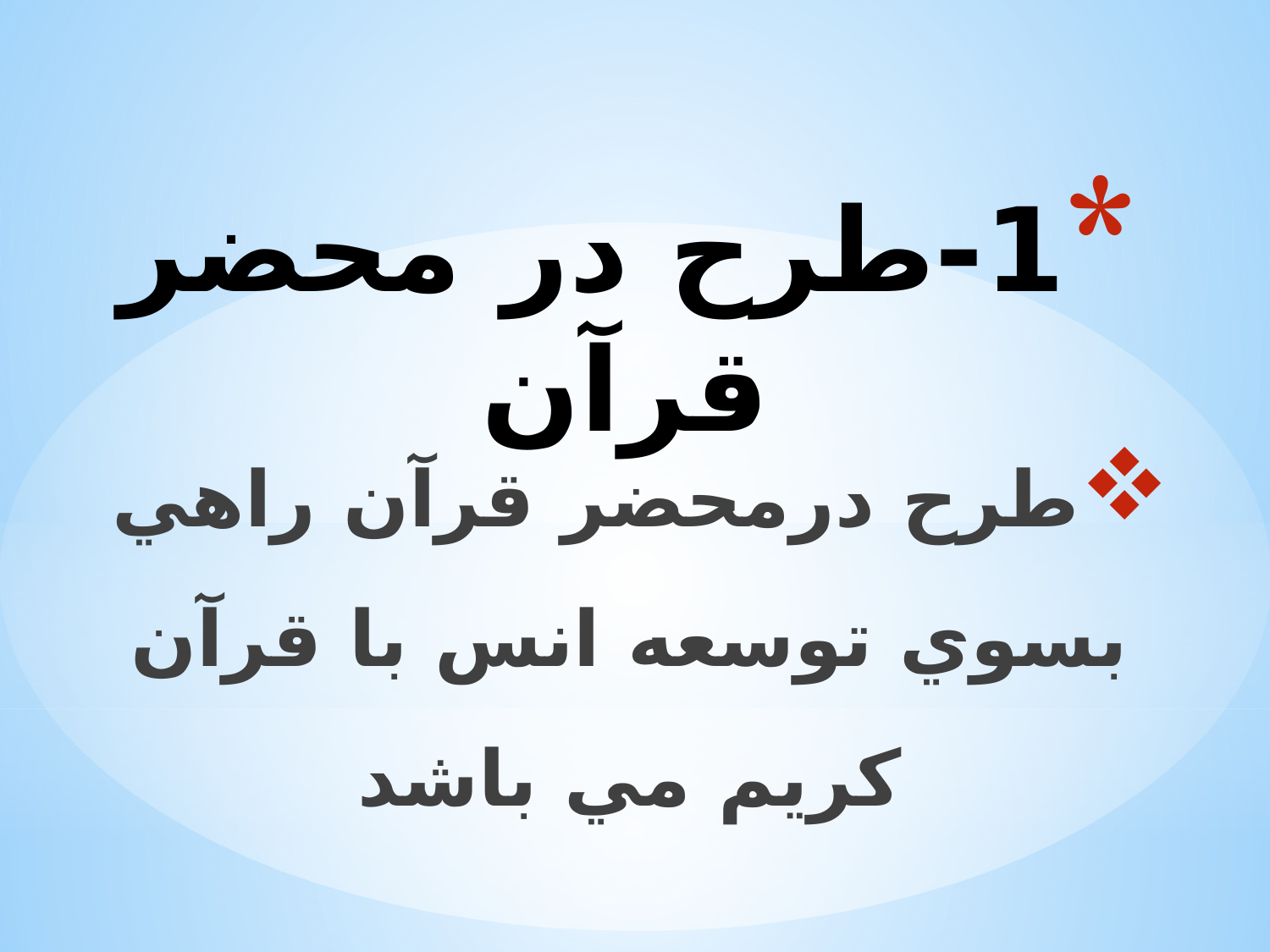

# 1-طرح در محضر قرآن
طرح درمحضر قرآن راهي بسوي توسعه انس با قرآن كريم مي باشد